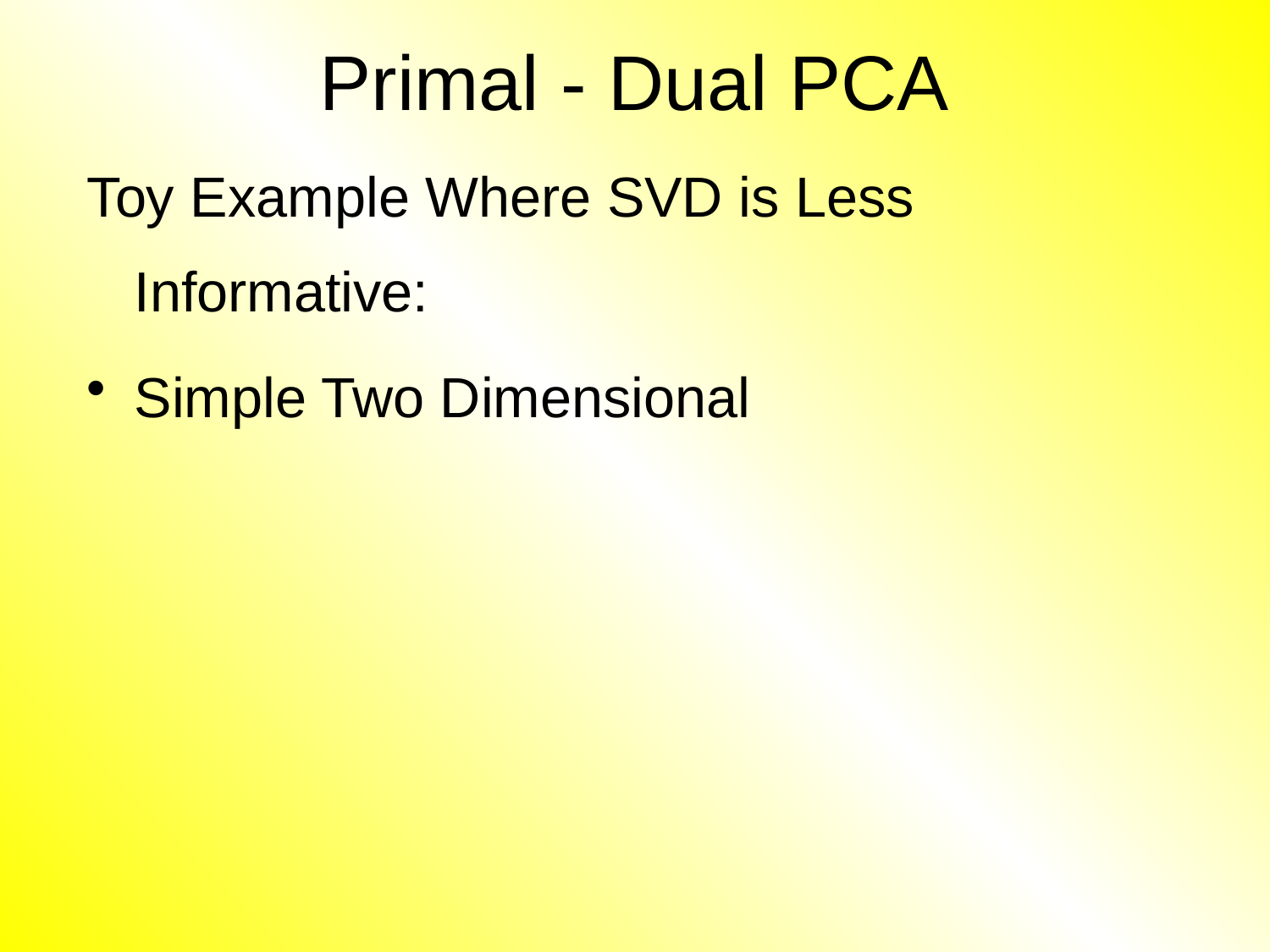

Primal - Dual PCA
Toy Example Where SVD is Less Informative:
Simple Two Dimensional